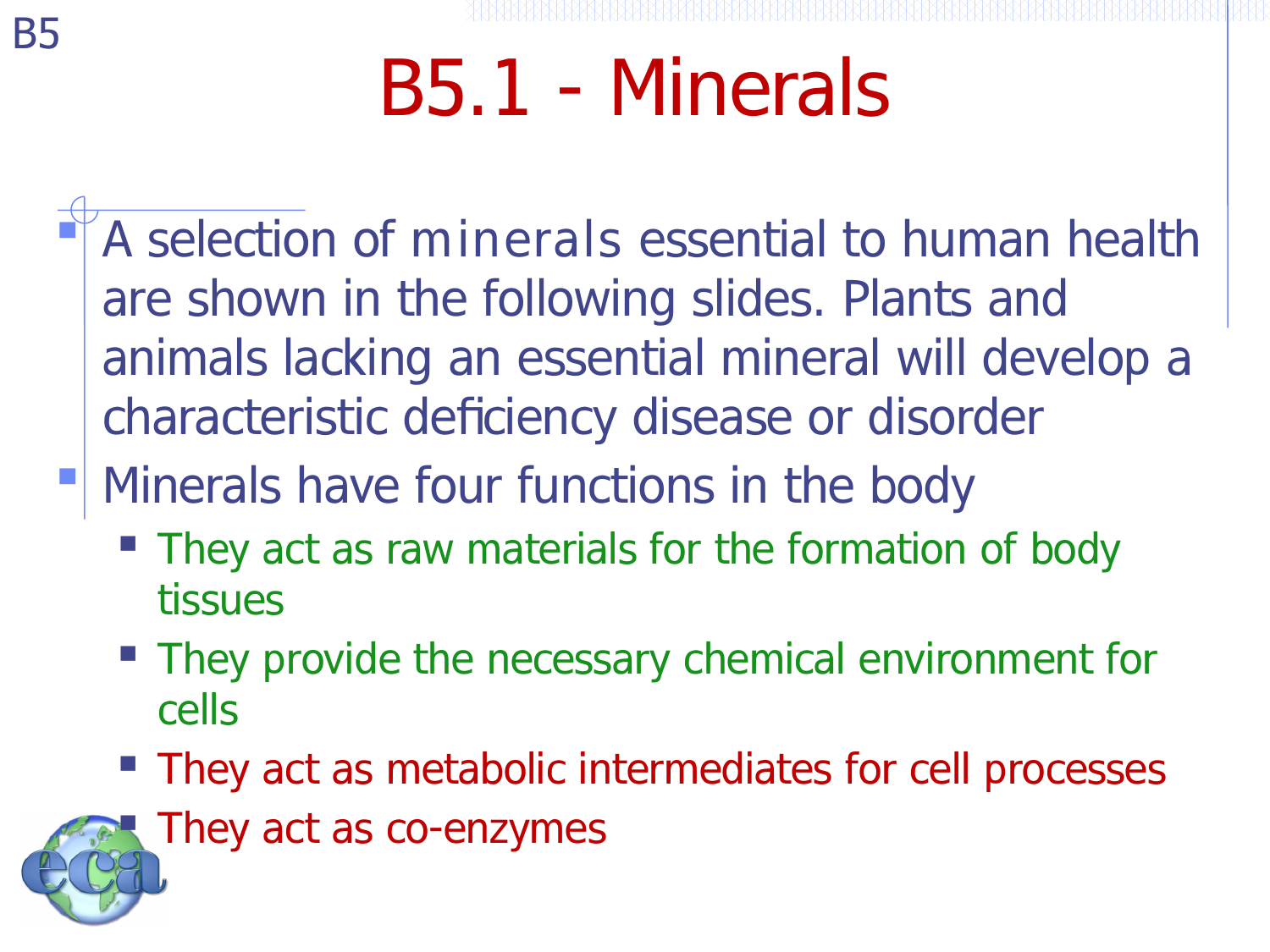

# B5.1 - Minerals
A selection of minerals essential to human health are shown in the following slides. Plants and animals lacking an essential mineral will develop a characteristic deficiency disease or disorder
Minerals have four functions in the body
They act as raw materials for the formation of body tissues
They provide the necessary chemical environment for cells
They act as metabolic intermediates for cell processes
They act as co-enzymes